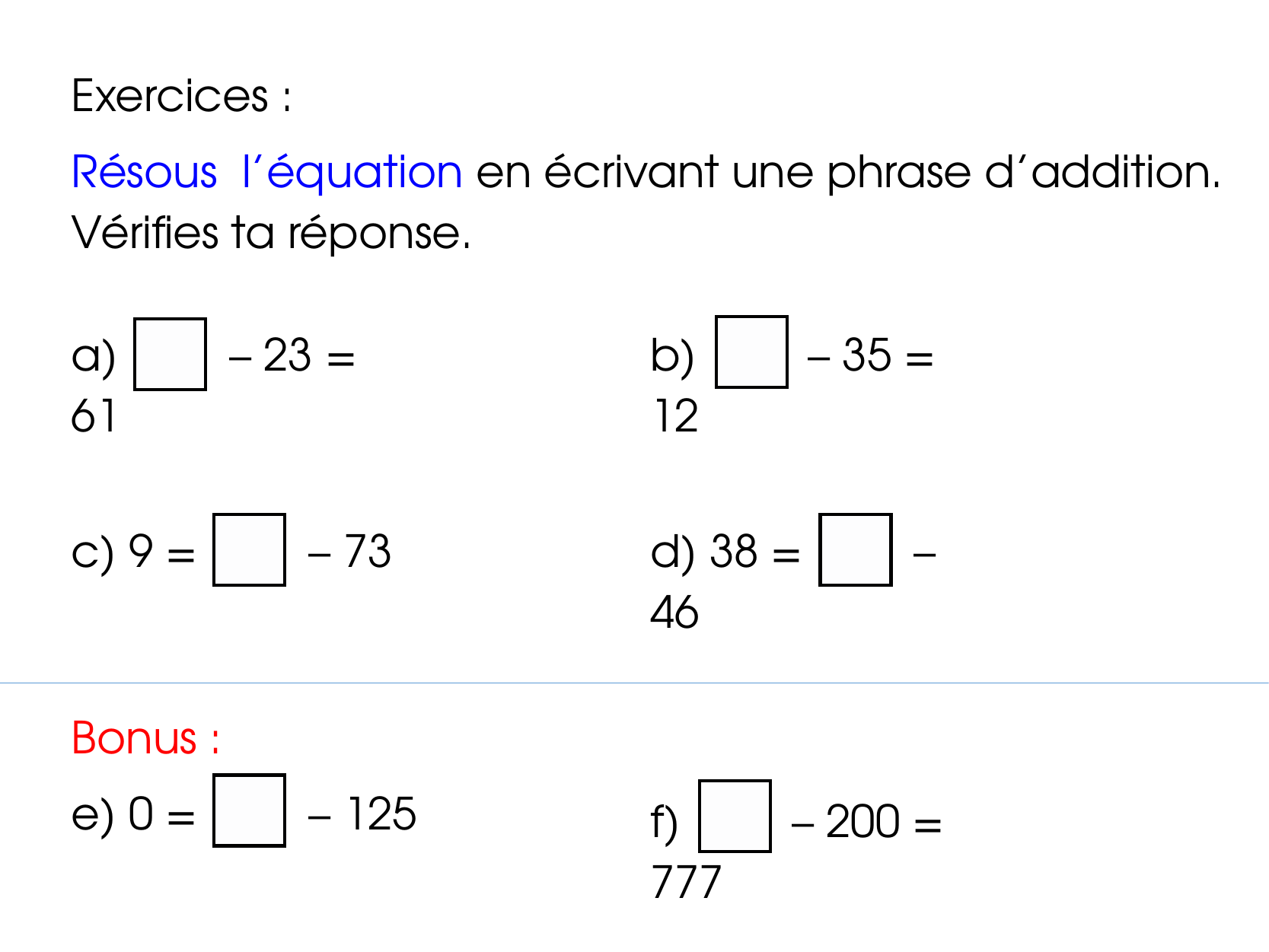

Exercices :
Résous  l’équation en écrivant une phrase d’addition. Vérifies ta réponse.
a)         – 23 = 61

b)         – 35 = 12

c) 9 =         – 73

d) 38 =         – 46

Bonus :
e) 0 =         – 125

f)         – 200 = 777